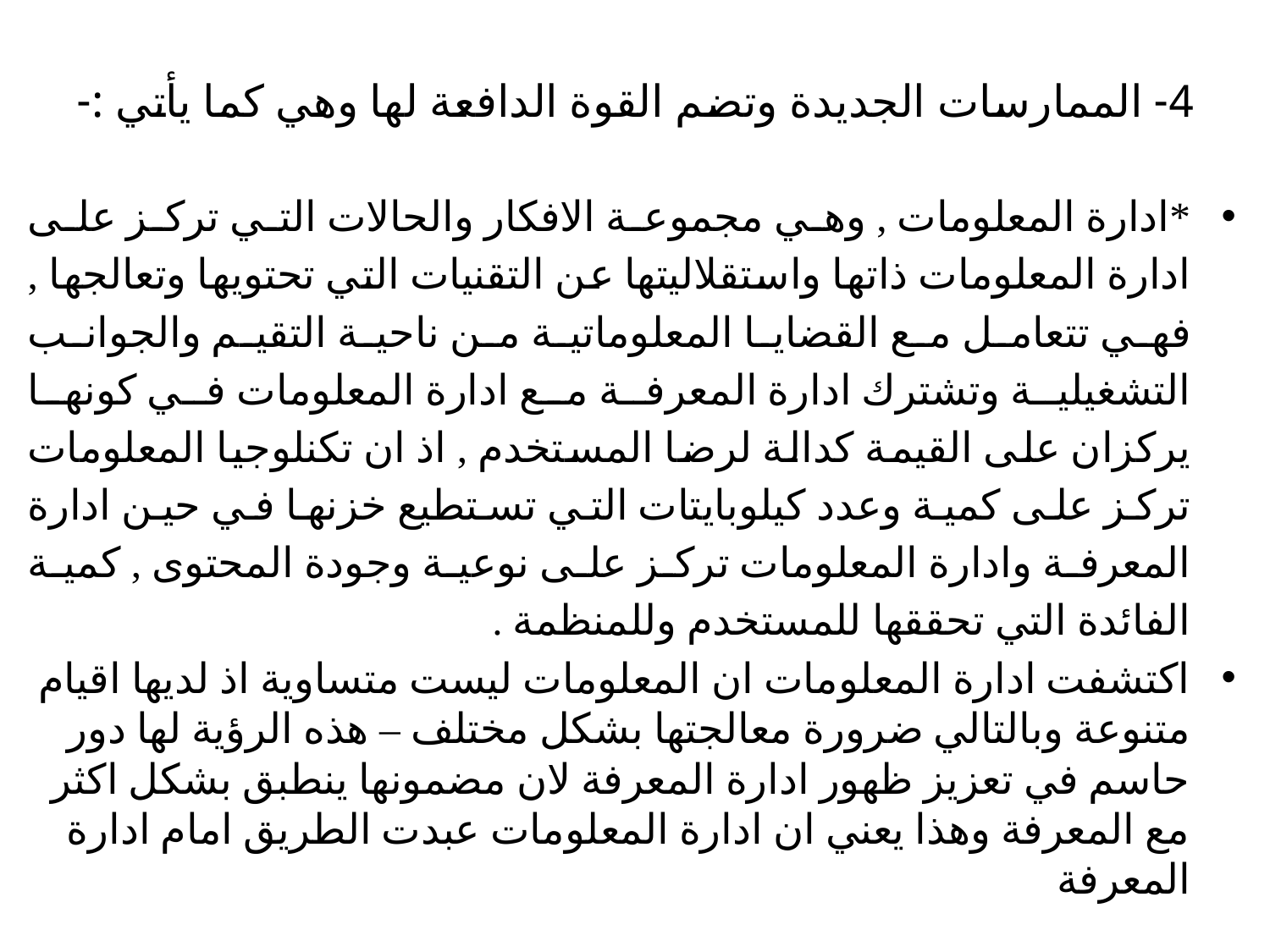

# 4- الممارسات الجديدة وتضم القوة الدافعة لها وهي كما يأتي :-
*ادارة المعلومات , وهي مجموعة الافكار والحالات التي تركز على ادارة المعلومات ذاتها واستقلاليتها عن التقنيات التي تحتويها وتعالجها , فهي تتعامل مع القضايا المعلوماتية من ناحية التقيم والجوانب التشغيلية وتشترك ادارة المعرفة مع ادارة المعلومات في كونها يركزان على القيمة كدالة لرضا المستخدم , اذ ان تكنلوجيا المعلومات تركز على كمية وعدد كيلوبايتات التي تستطيع خزنها في حين ادارة المعرفة وادارة المعلومات تركز على نوعية وجودة المحتوى , كمية الفائدة التي تحققها للمستخدم وللمنظمة .
اكتشفت ادارة المعلومات ان المعلومات ليست متساوية اذ لديها اقيام متنوعة وبالتالي ضرورة معالجتها بشكل مختلف – هذه الرؤية لها دور حاسم في تعزيز ظهور ادارة المعرفة لان مضمونها ينطبق بشكل اكثر مع المعرفة وهذا يعني ان ادارة المعلومات عبدت الطريق امام ادارة المعرفة